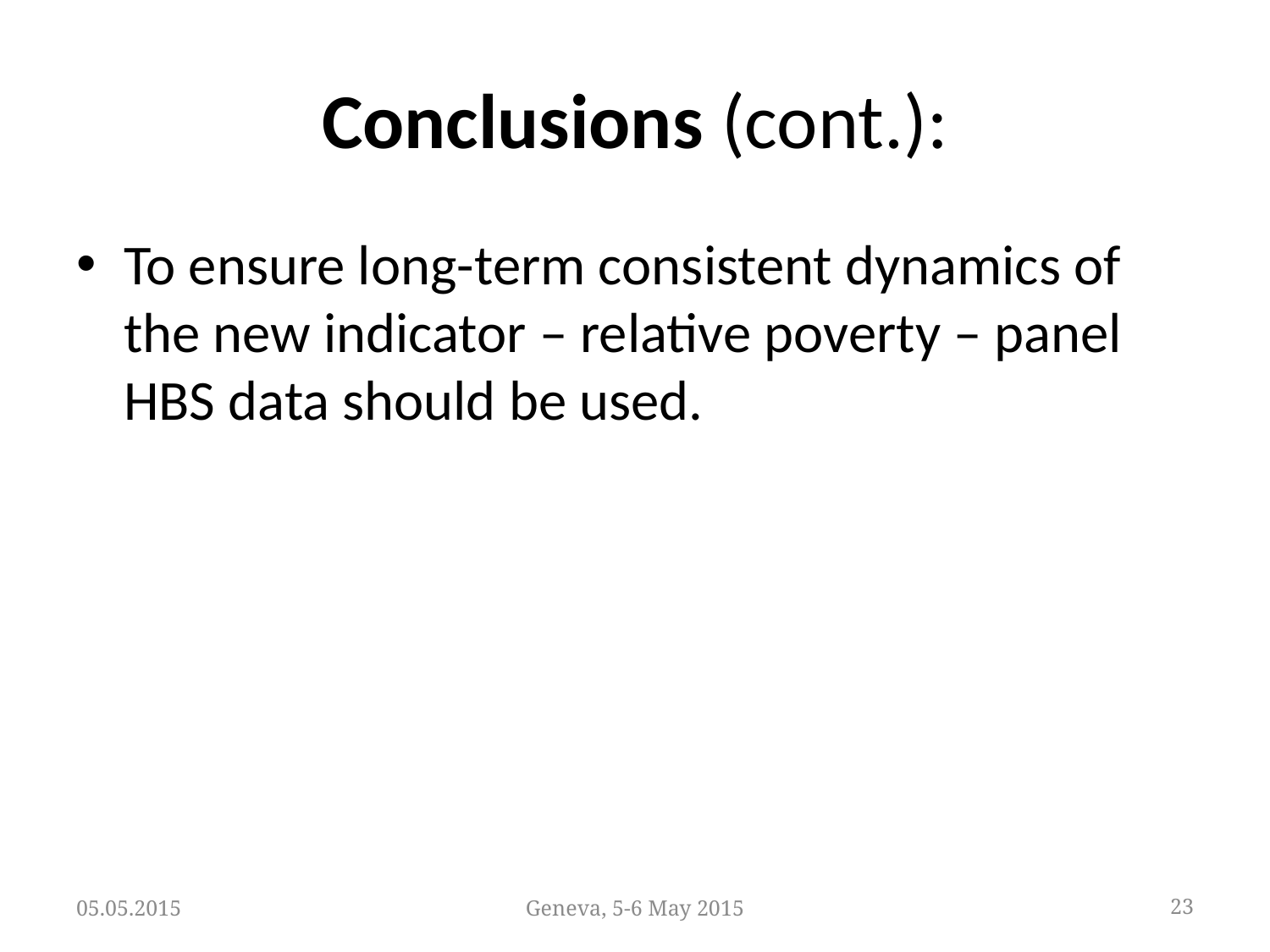

# Conclusions (cont.):
To ensure long-term consistent dynamics of the new indicator – relative poverty – panel HBS data should be used.

05.05.2015
Geneva, 5-6 May 2015
23